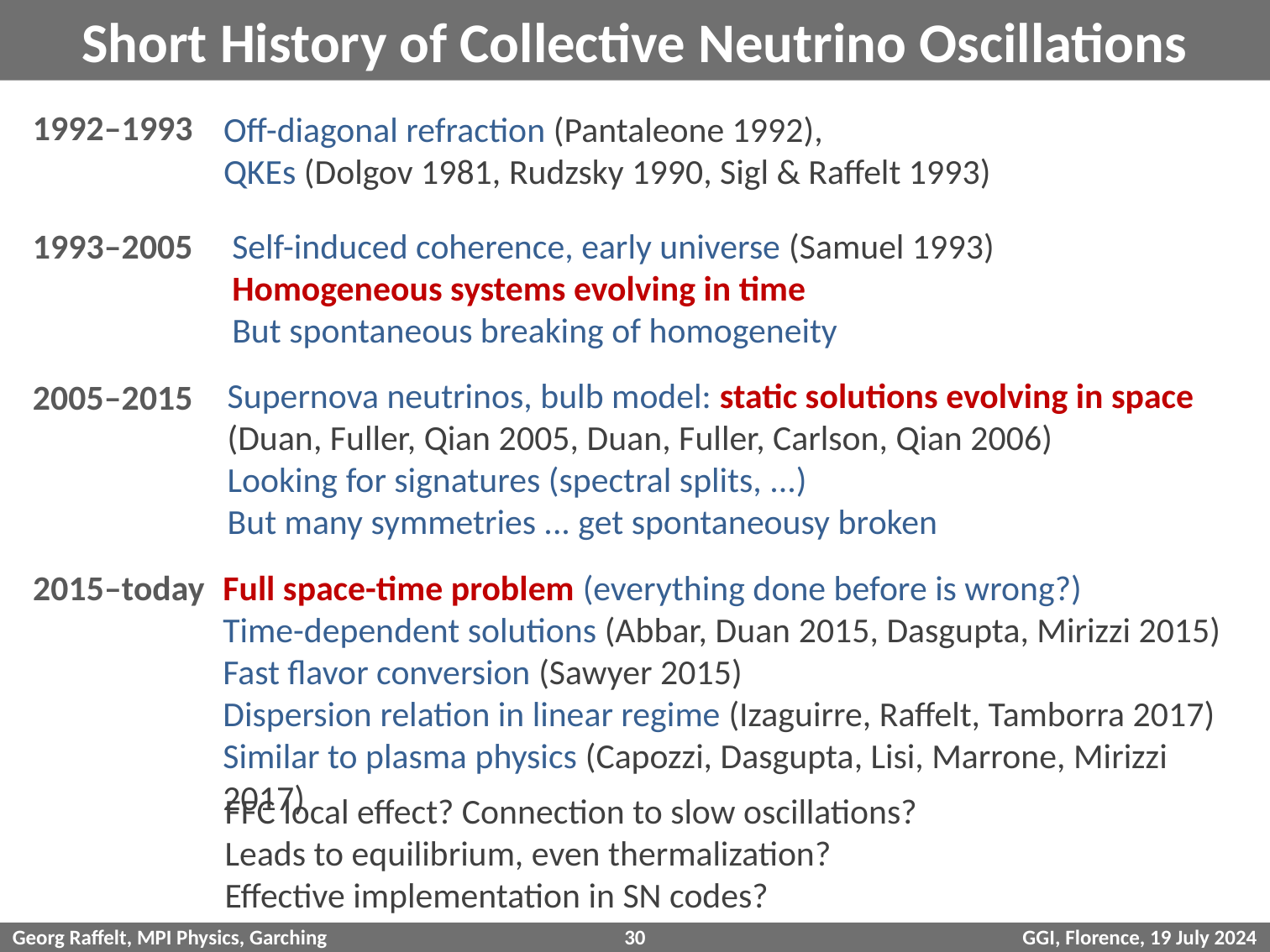

# Short History of Collective Neutrino Oscillations
1992–1993
Off-diagonal refraction (Pantaleone 1992),
QKEs (Dolgov 1981, Rudzsky 1990, Sigl & Raffelt 1993)
1993–2005
Self-induced coherence, early universe (Samuel 1993)
Homogeneous systems evolving in time
But spontaneous breaking of homogeneity
Supernova neutrinos, bulb model: static solutions evolving in space
(Duan, Fuller, Qian 2005, Duan, Fuller, Carlson, Qian 2006)
Looking for signatures (spectral splits, ...)
But many symmetries ... get spontaneousy broken
2005–2015

2015–today
Full space-time problem (everything done before is wrong?)
Time-dependent solutions (Abbar, Duan 2015, Dasgupta, Mirizzi 2015)
Fast flavor conversion (Sawyer 2015)
Dispersion relation in linear regime (Izaguirre, Raffelt, Tamborra 2017)
Similar to plasma physics (Capozzi, Dasgupta, Lisi, Marrone, Mirizzi 2017)
FFC local effect? Connection to slow oscillations?
Leads to equilibrium, even thermalization?
Effective implementation in SN codes?